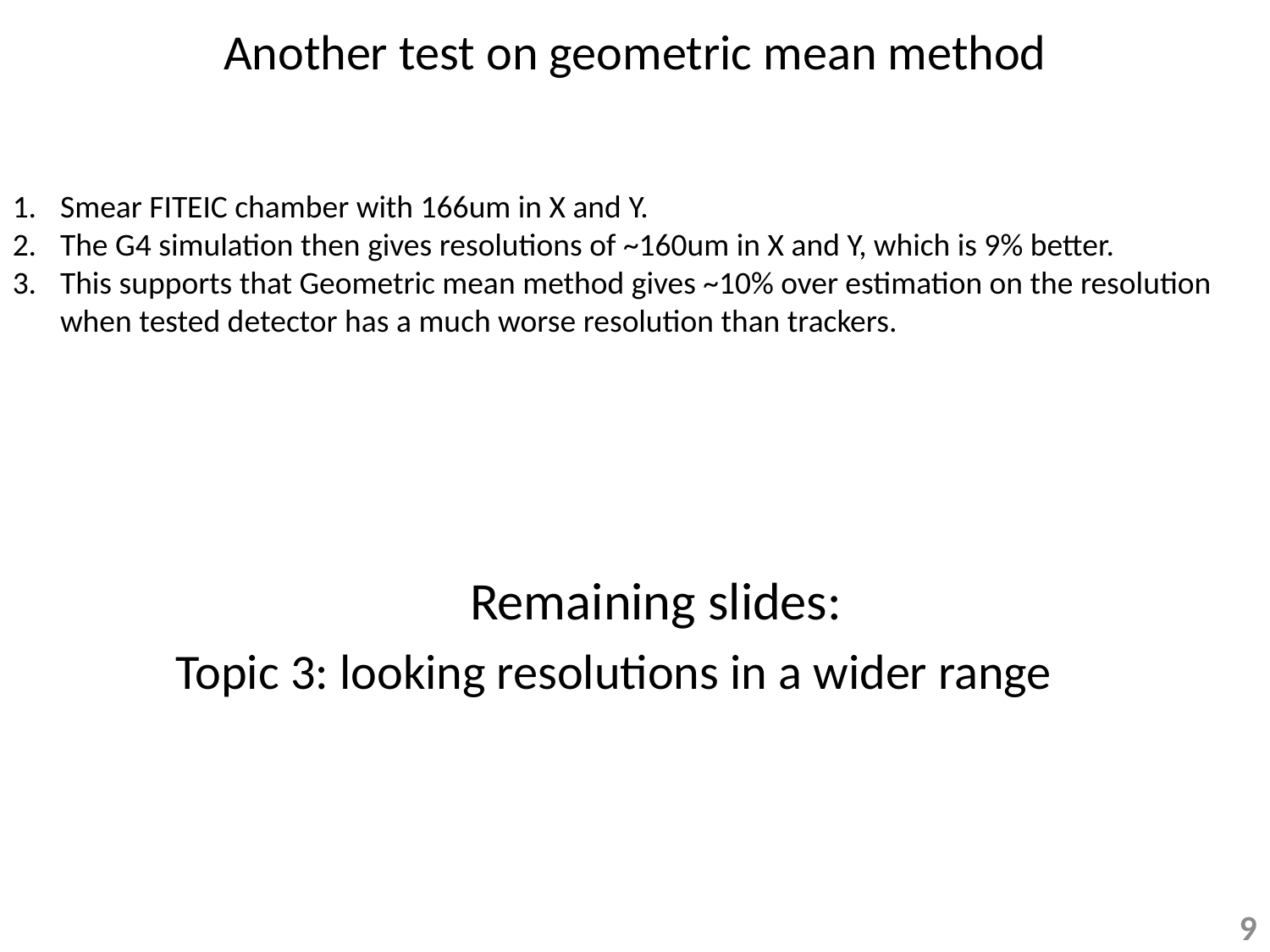

# Another test on geometric mean method
Smear FITEIC chamber with 166um in X and Y.
The G4 simulation then gives resolutions of ~160um in X and Y, which is 9% better.
This supports that Geometric mean method gives ~10% over estimation on the resolution when tested detector has a much worse resolution than trackers.
Remaining slides:
Topic 3: looking resolutions in a wider range
9